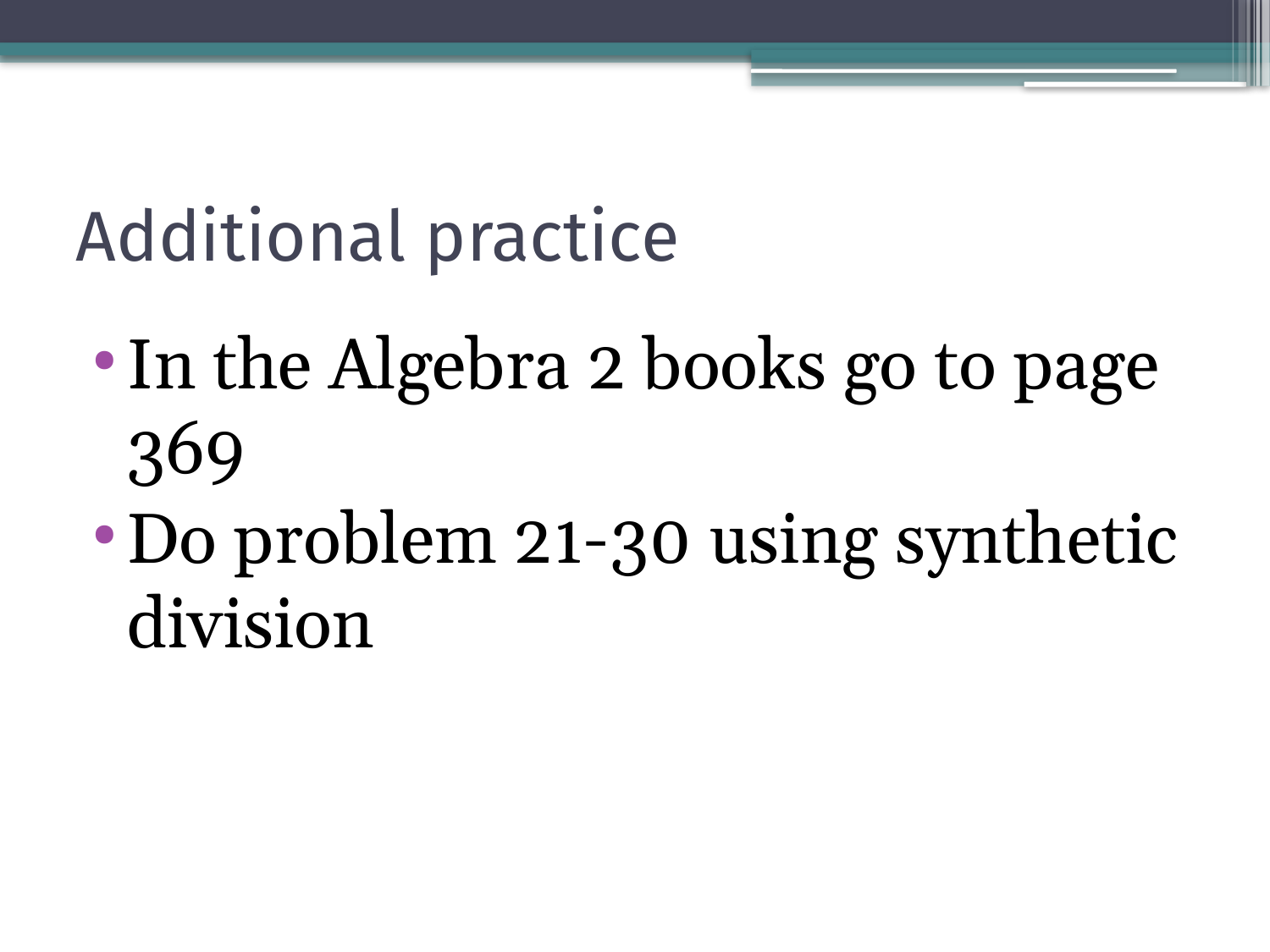

# Additional practice
In the Algebra 2 books go to page 369
Do problem 21-30 using synthetic division